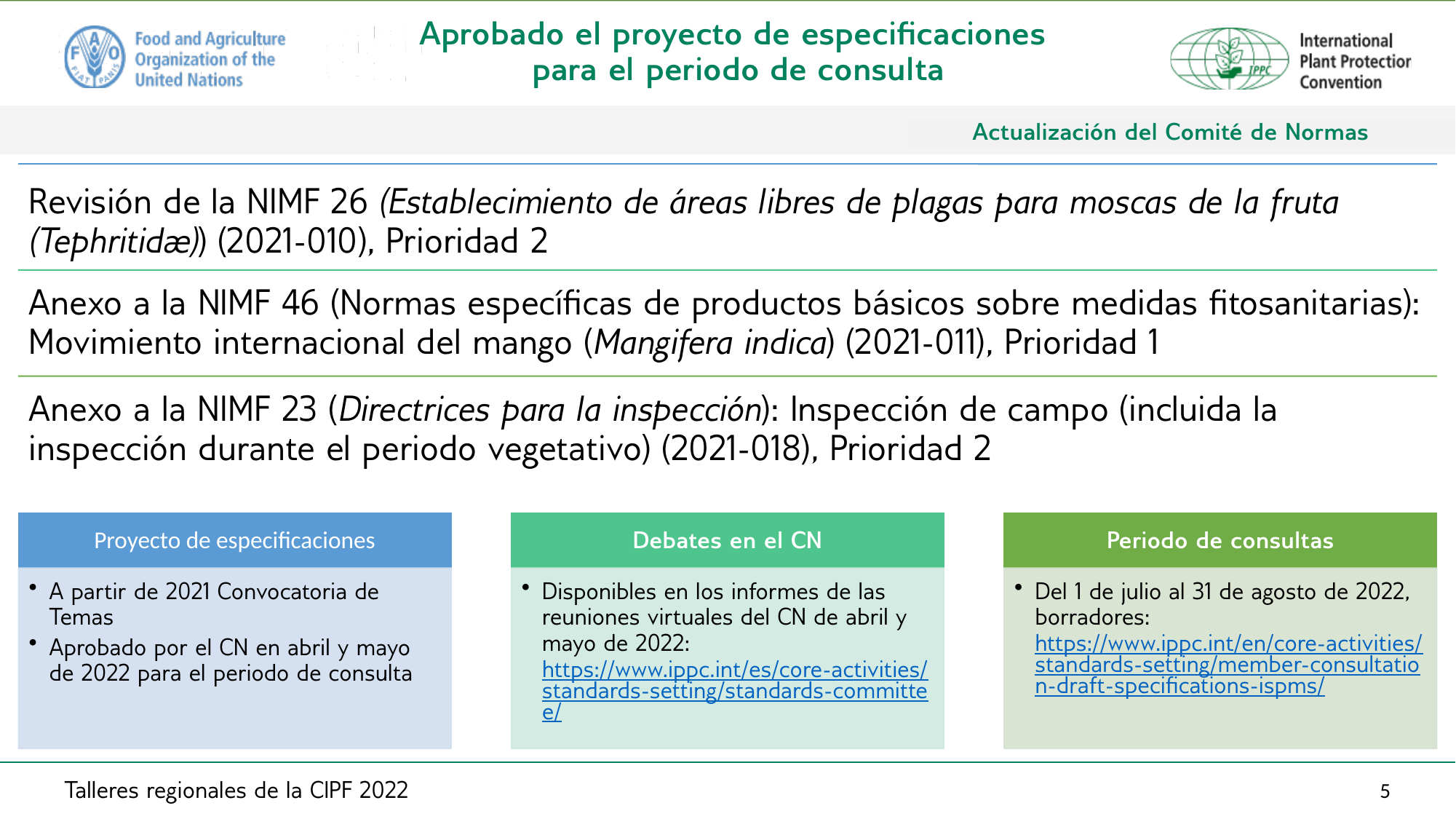

# Aprobado el proyecto de especificaciones para el periodo de consulta
Actualización del Comité de Normas
Revisión de la NIMF 26 (Establecimiento de áreas libres de plagas para moscas de la fruta (Tephritidae)) (2021-010), Prioridad 2
Anexo a la NIMF 46 (Normas específicas de productos básicos sobre medidas fitosanitarias): Movimiento internacional del mango (Mangifera indica) (2021-011), Prioridad 1
Anexo a la NIMF 23 (Directrices para la inspección): Inspección de campo (incluida la inspección durante el periodo vegetativo) (2021-018), Prioridad 2
Proyecto de especificaciones
A partir de 2021 Convocatoria de Temas
Aprobado por el CN en abril y mayo de 2022 para el periodo de consulta
Debates en el CN
Disponibles en los informes de las reuniones virtuales del CN de abril y mayo de 2022: https://www.ippc.int/es/core-activities/standards-setting/standards-committee/
Periodo de consultas
Del 1 de julio al 31 de agosto de 2022, borradores: https://www.ippc.int/en/core-activities/standards-setting/member-consultation-draft-specifications-ispms/
Talleres regionales de la CIPF 2022